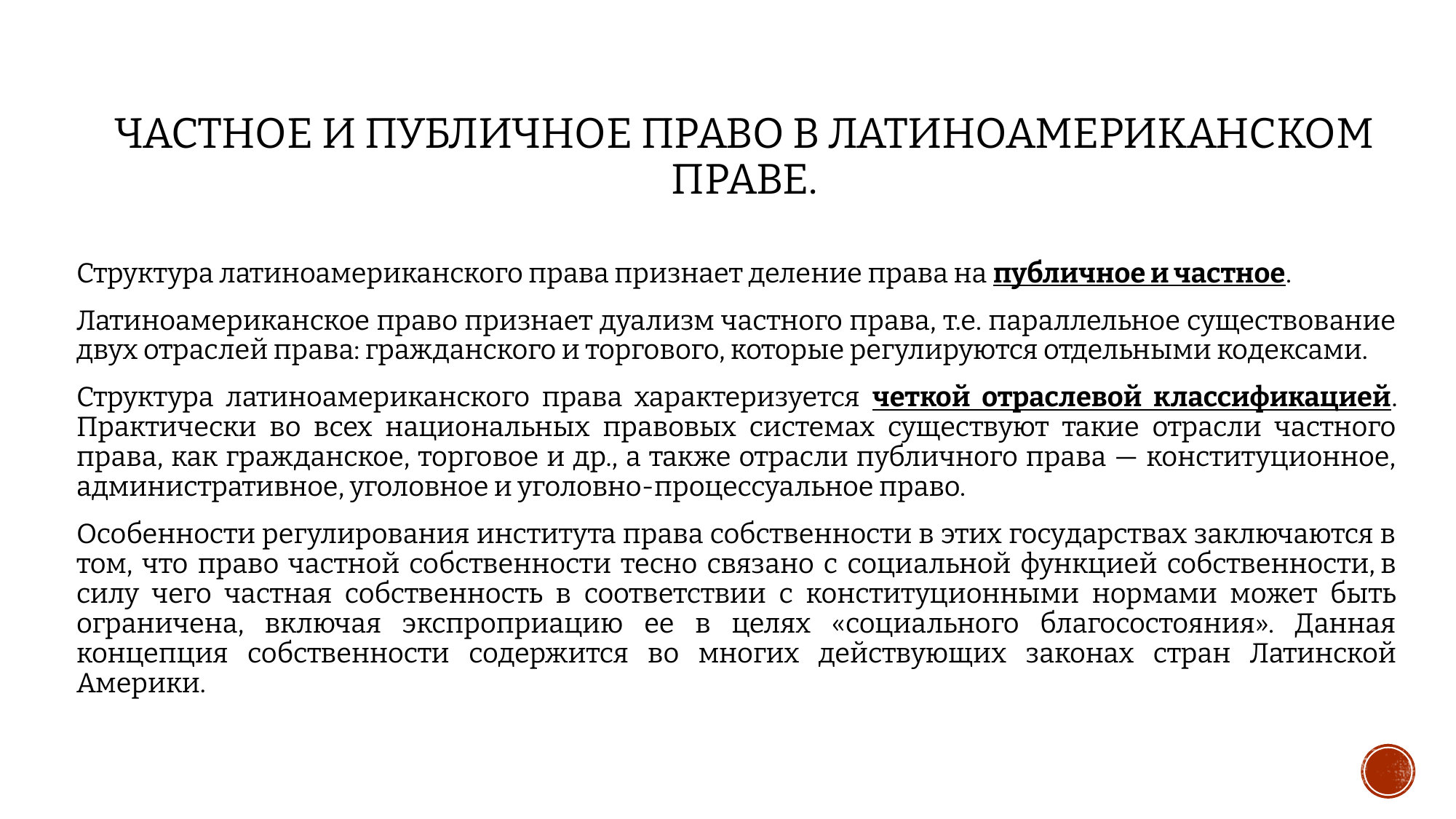

# Частное и публичное право в латиноамериканском праве.
Структура латиноамериканского права признает деление права на публичное и частное.
Латиноамериканское право признает дуализм частного права, т.е. параллельное существование двух отраслей права: гражданского и торгового, которые регулируются отдельными кодексами.
Структура латиноамериканского права характеризуется четкой отраслевой классификацией. Практически во всех национальных правовых системах существуют такие отрасли частного права, как гражданское, торговое и др., а также отрасли публичного права — конституционное, административное, уголовное и уголовно-процессуальное право.
Особенности регулирования института права собственности в этих государствах заключаются в том, что право частной собственности тесно связано с социальной функцией собственности, в силу чего частная собственность в соответствии с конституционными нормами может быть ограничена, включая экспроприацию ее в целях «социального благосостояния». Данная концепция собственности содержится во многих действующих законах стран Латинской Америки.